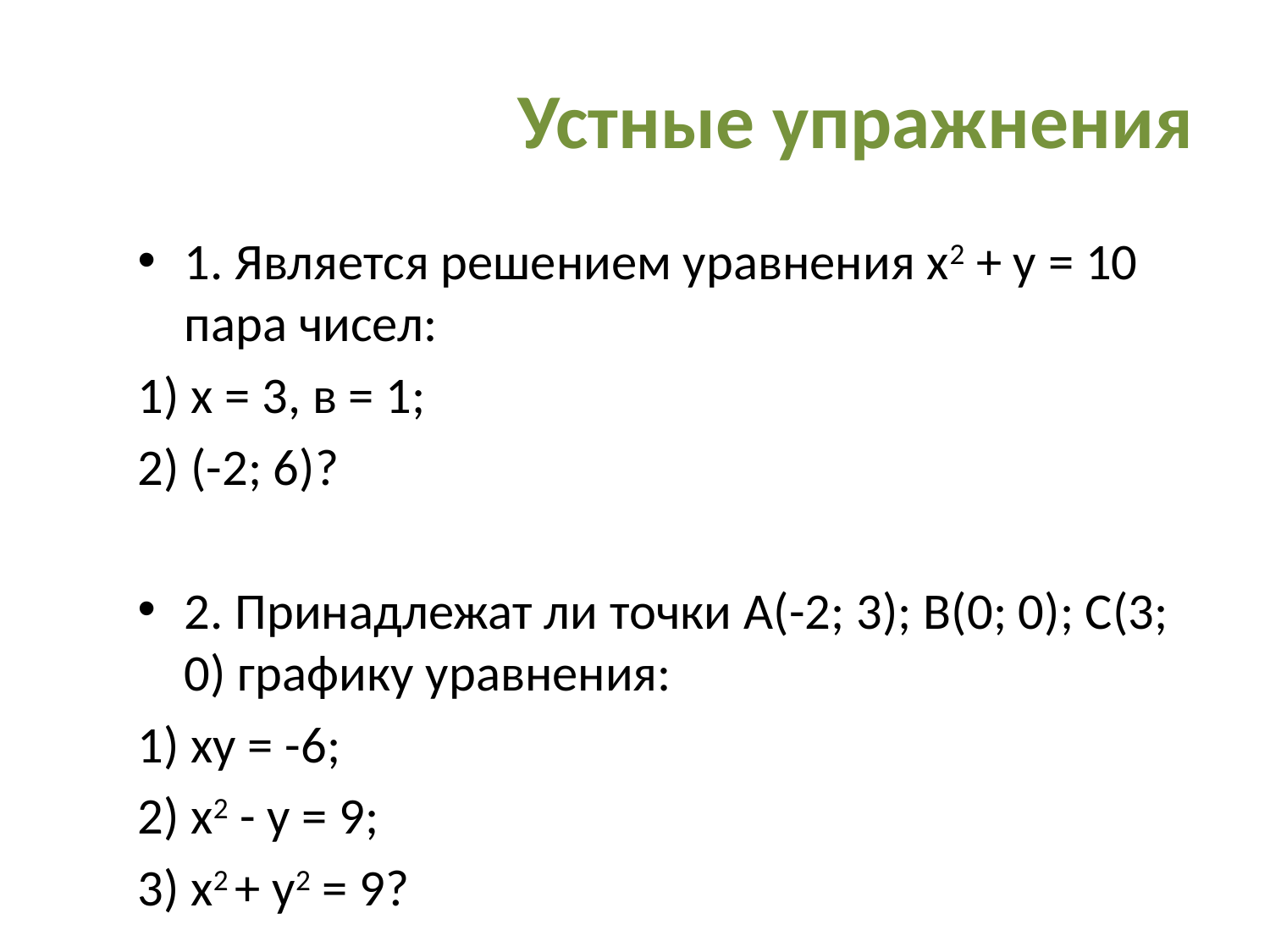

# Устные упражнения
1. Является решением уравнения х2 + у = 10 пара чисел:
1) x = 3, в = 1;
2) (-2; 6)?

2. Принадлежат ли точки A(-2; 3); B(0; 0); С(3; 0) графику уравнения:
1) ху = -6;
2) х2 - у = 9;
3) х2 + у2 = 9?